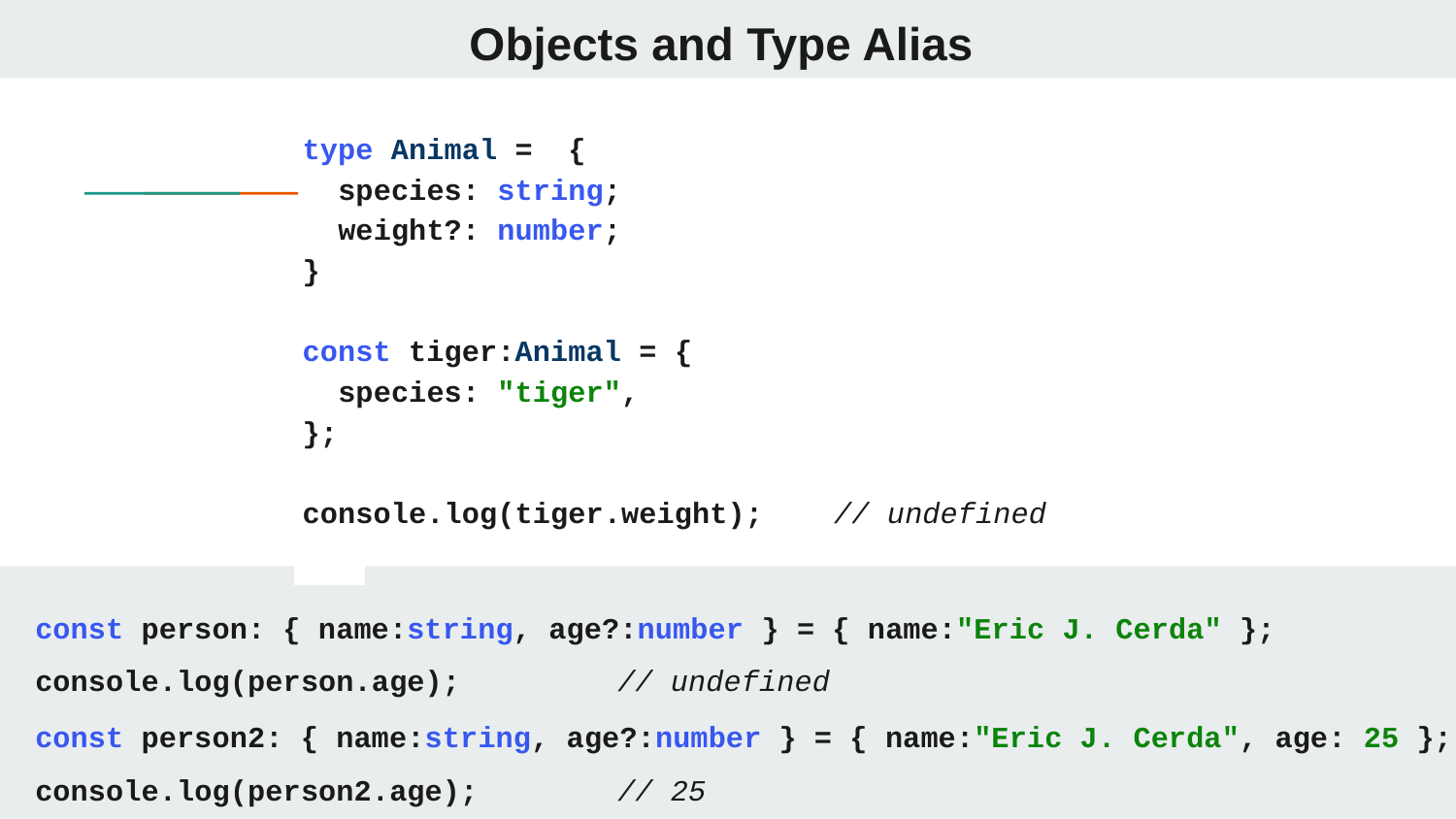

# Objects and Type Alias
type Animal =  {
  species: string;
  weight?: number;
}

const tiger:Animal = {
  species: "tiger",
};

console.log(tiger.weight);    // undefined

const person: { name:string, age?:number } = { name:"Eric J. Cerda" };
console.log(person.age); 	// undefined

const person2: { name:string, age?:number } = { name:"Eric J. Cerda", age: 25 };
console.log(person2.age);	// 25